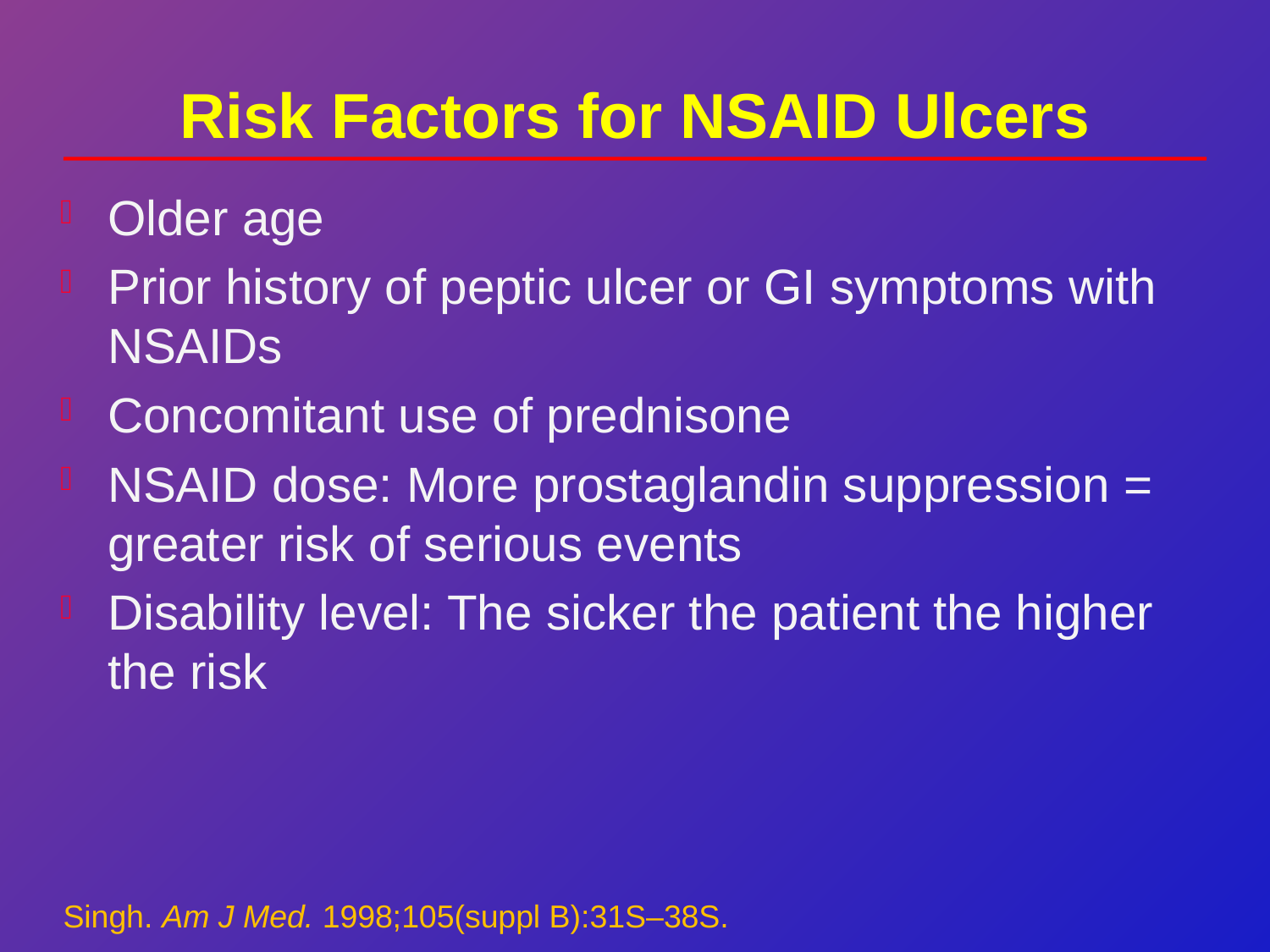

# Risk Factors for NSAID Ulcers
Older age
Prior history of peptic ulcer or GI symptoms with NSAIDs
Concomitant use of prednisone
NSAID dose: More prostaglandin suppression = greater risk of serious events
Disability level: The sicker the patient the higher the risk
Singh. Am J Med. 1998;105(suppl B):31S–38S.